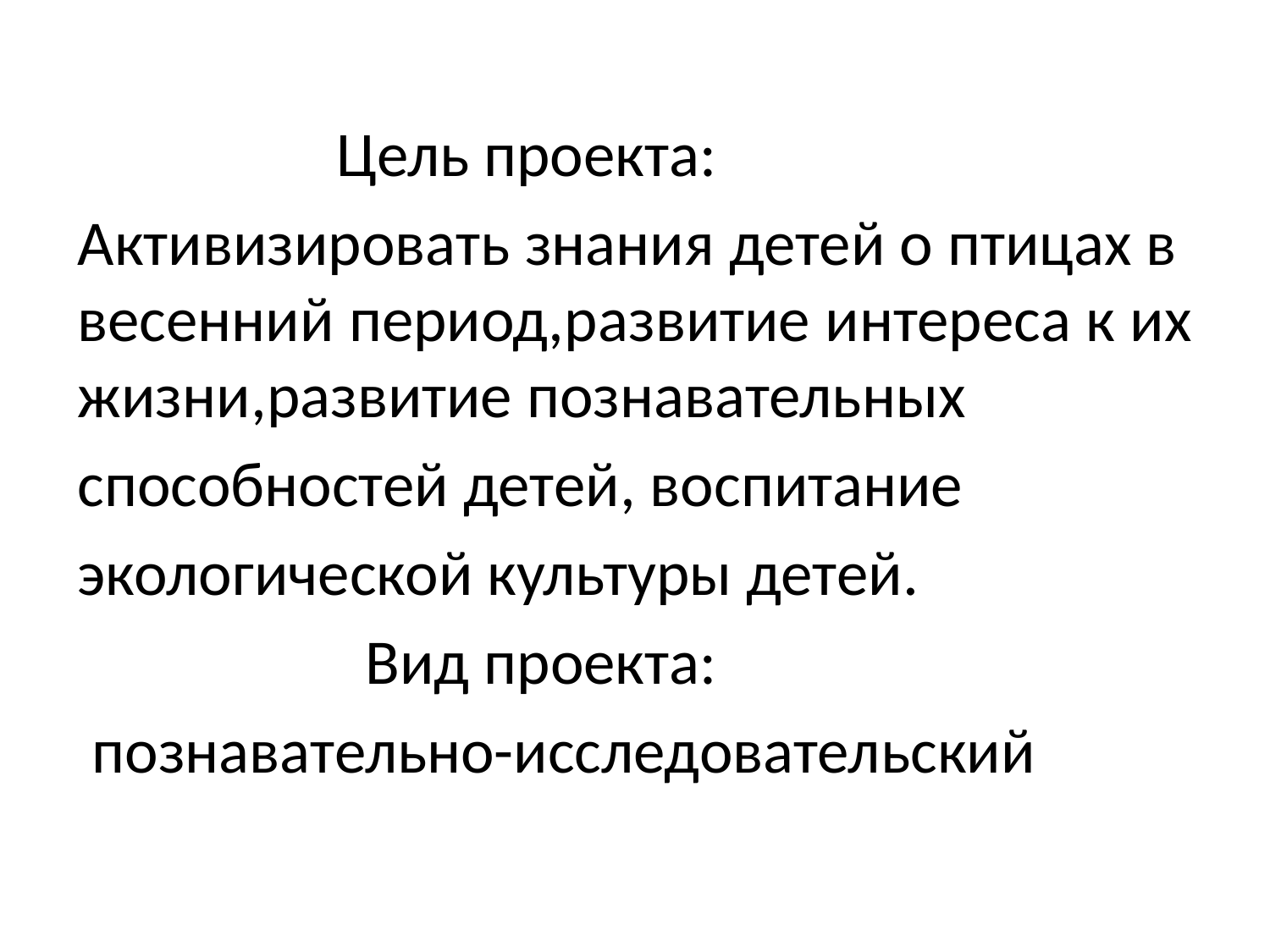

Цель проекта:
Активизировать знания детей о птицах в  весенний период,развитие интереса к их жизни,развитие познавательных
способностей детей, воспитание
экологической культуры детей.
                    Вид проекта:
 познавательно-исследовательский